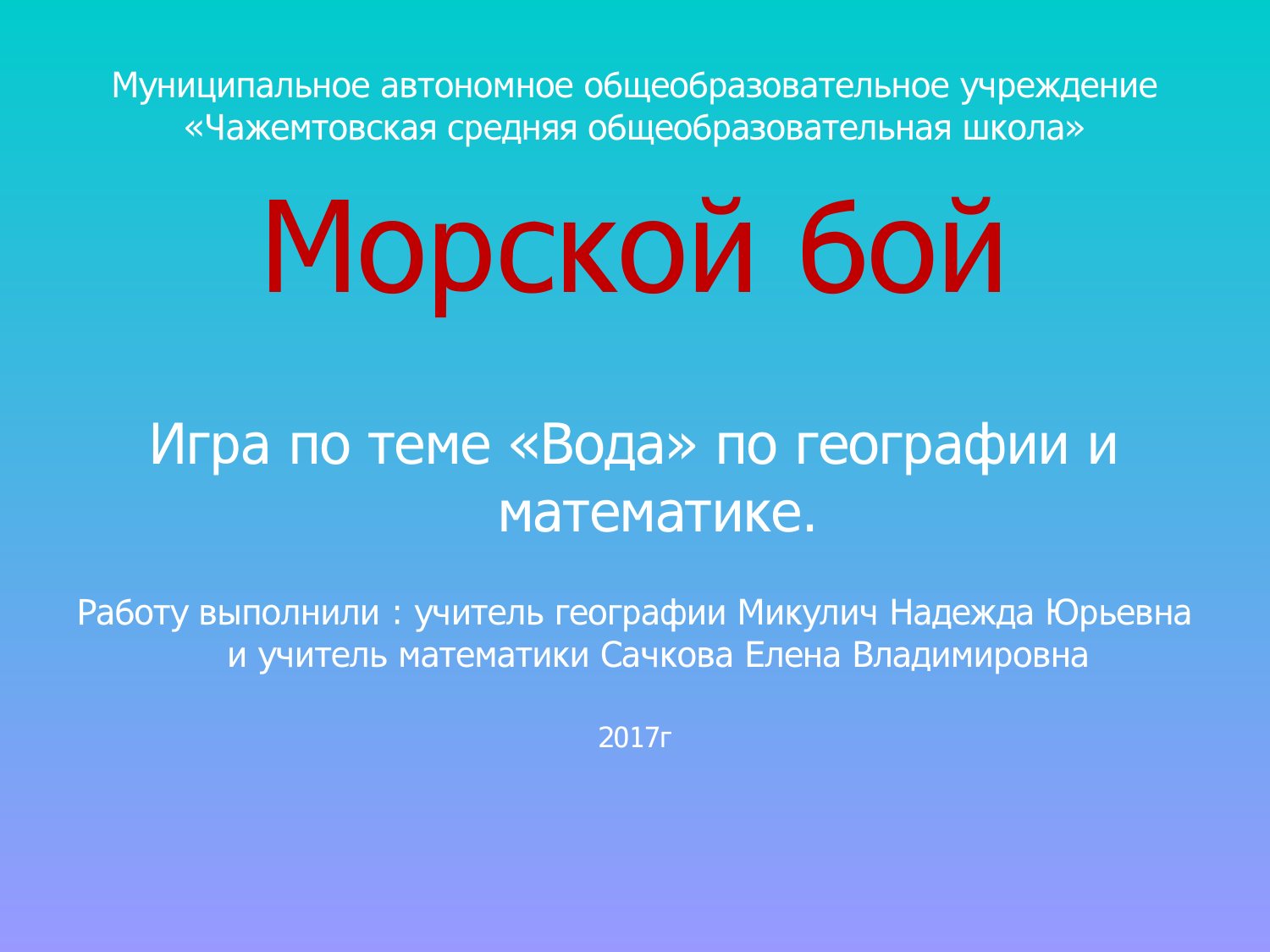

# Муниципальное автономное общеобразовательное учреждение «Чажемтовская средняя общеобразовательная школа»
Морской бой

Игра по теме «Вода» по географии и математике.

Работу выполнили : учитель географии Микулич Надежда Юрьевна и учитель математики Сачкова Елена Владимировна

2017г